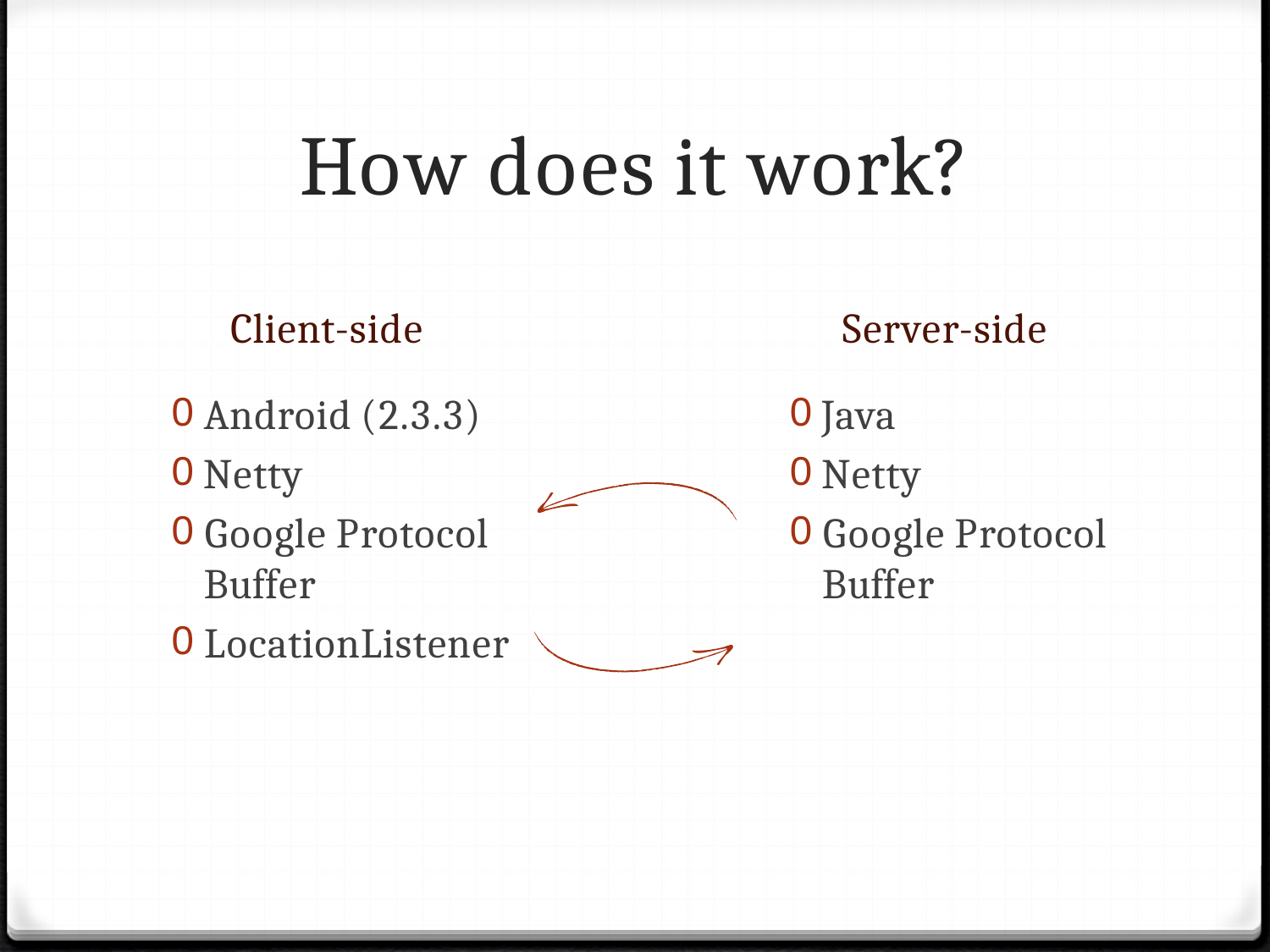

# How does it work?
Server-side
Client-side
Android (2.3.3)
Netty
Google Protocol Buffer
LocationListener
Java
Netty
Google Protocol Buffer